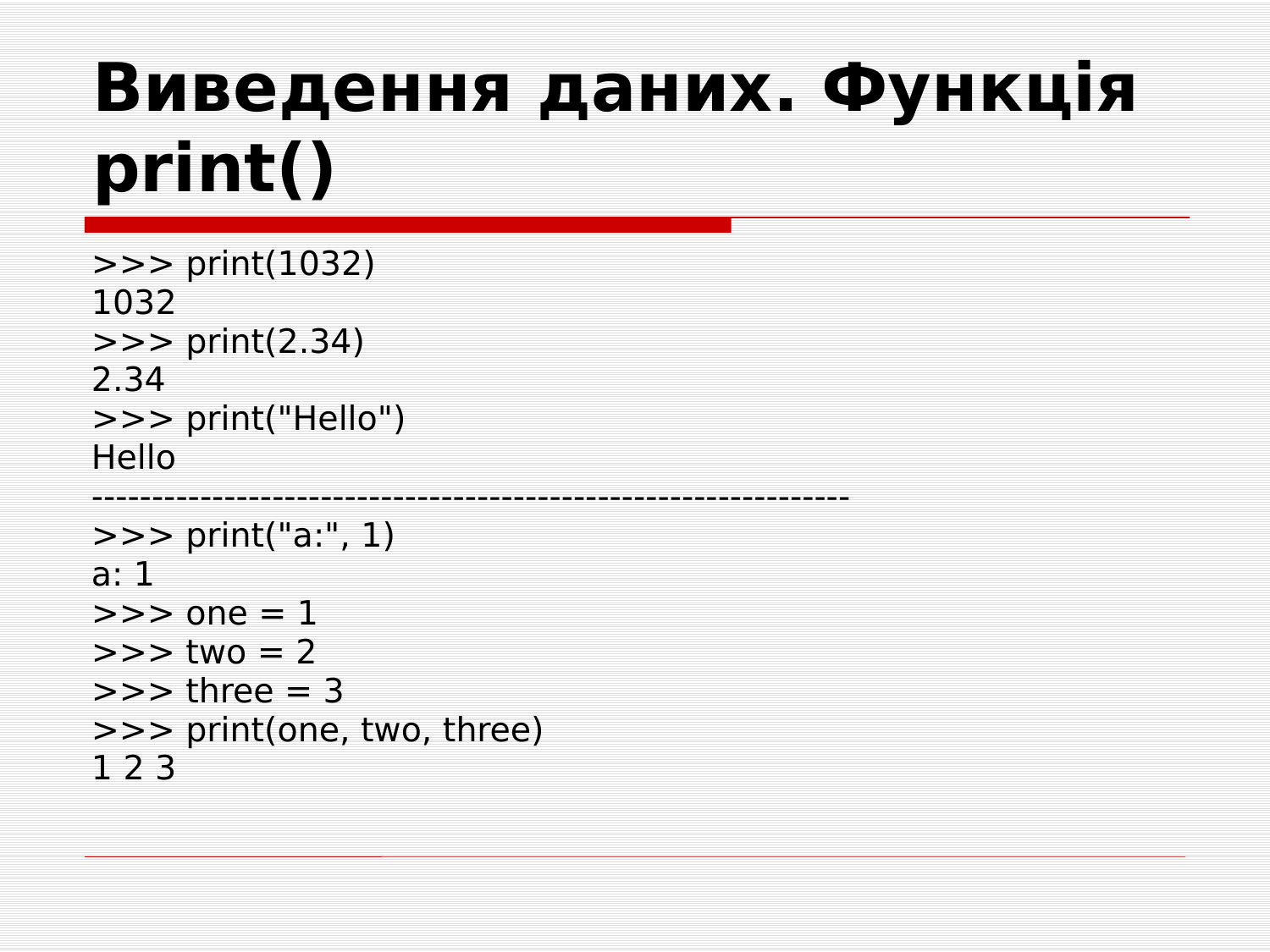

Виведення даних. Функція print()
>>> print(1032)
1032
>>> print(2.34)
2.34
>>> print("Hello")
Hello
---------------------------------------------------------------
>>> print("a:", 1)
a: 1
>>> one = 1
>>> two = 2
>>> three = 3
>>> print(one, two, three)
1 2 3